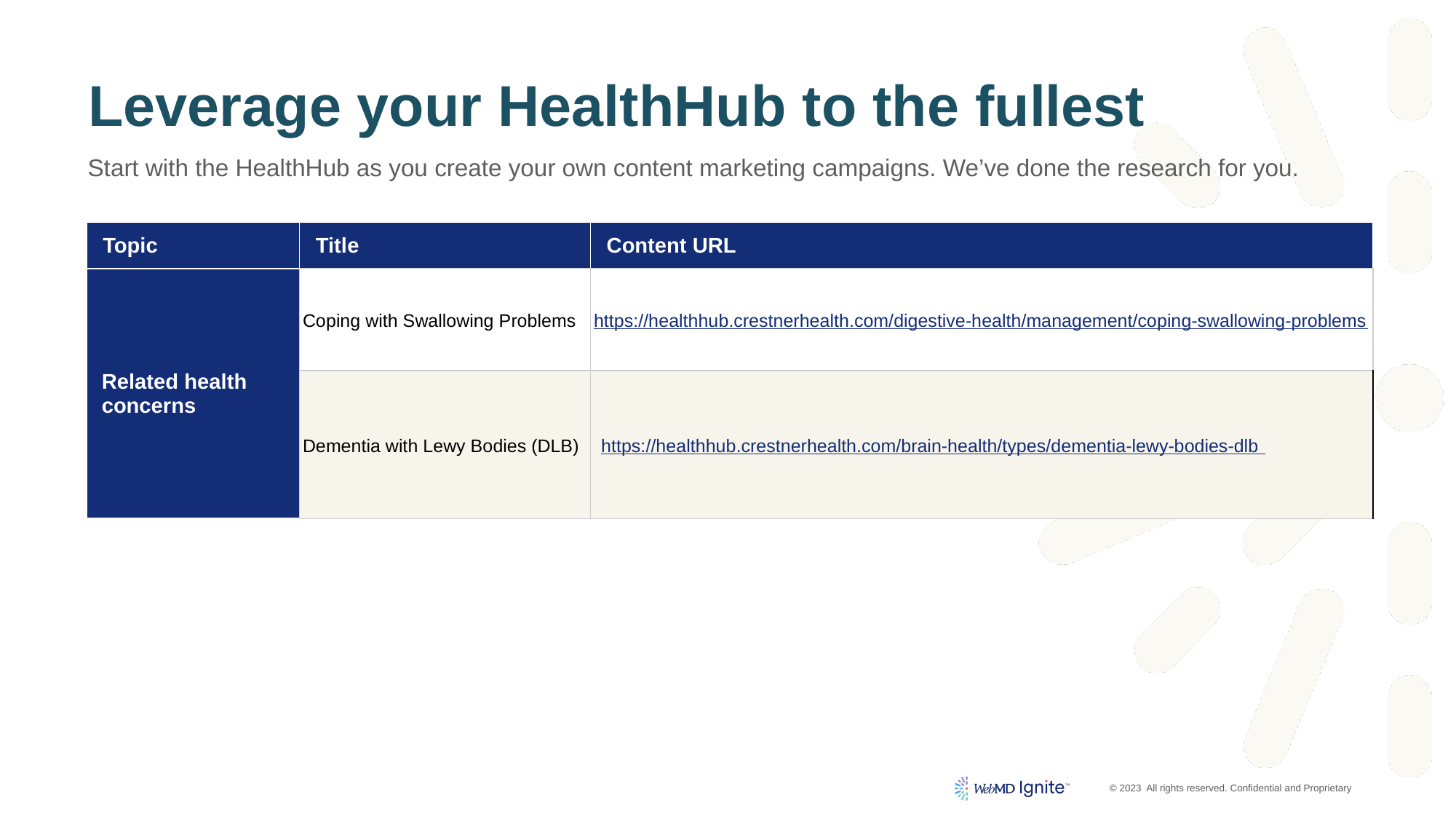

# Leverage your HealthHub to the fullest
Start with the HealthHub as you create your own content marketing campaigns. We’ve done the research for you.
| Topic | Title | Content URL |
| --- | --- | --- |
| Related health concerns | Coping with Swallowing Problems | https://healthhub.crestnerhealth.com/digestive-health/management/coping-swallowing-problems |
|  | Dementia with Lewy Bodies (DLB) | https://healthhub.crestnerhealth.com/brain-health/types/dementia-lewy-bodies-dlb |